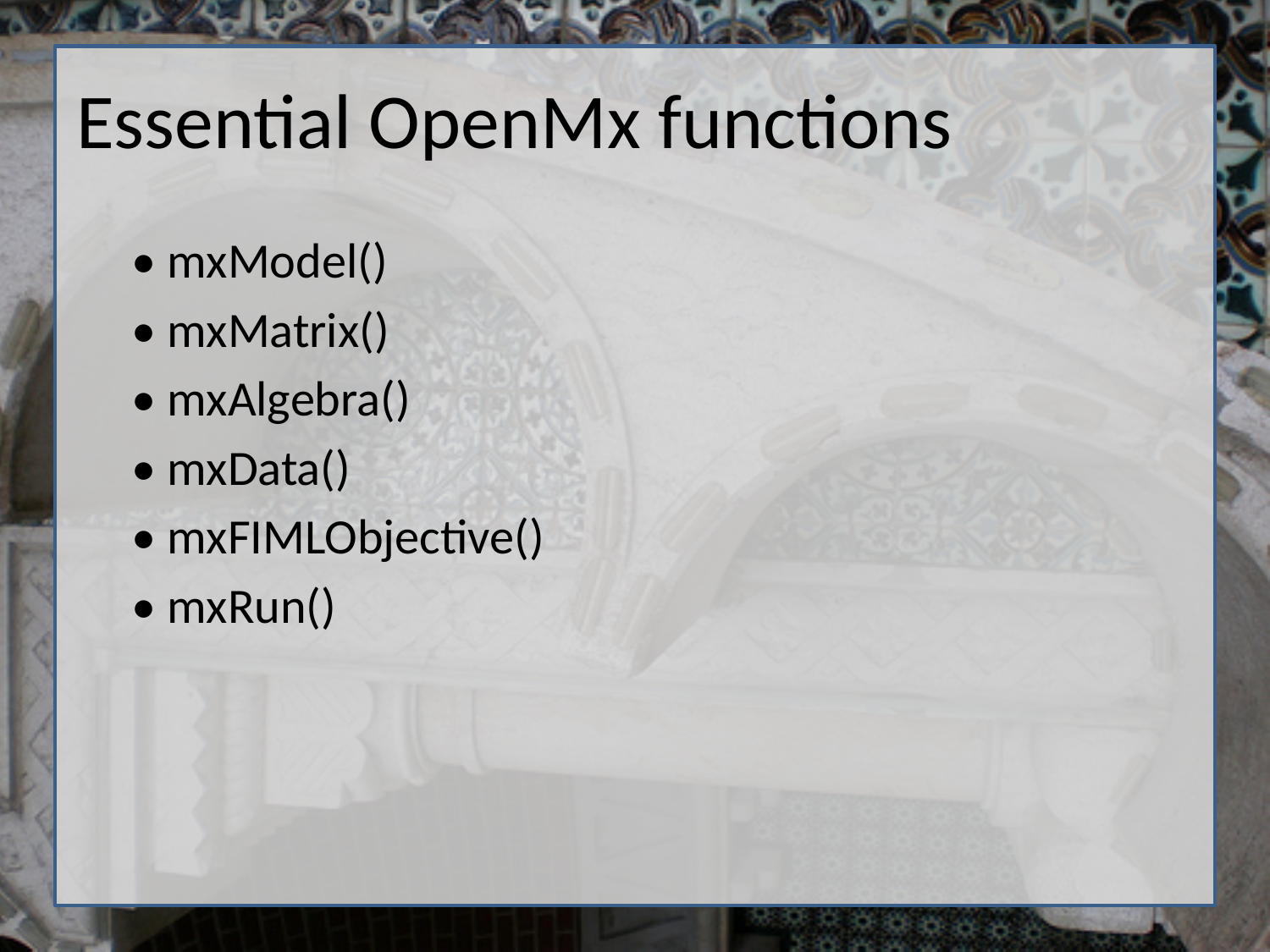

# Essential OpenMx functions

• mxModel()
• mxMatrix()
• mxAlgebra()
• mxData()
• mxFIMLObjective()
• mxRun()